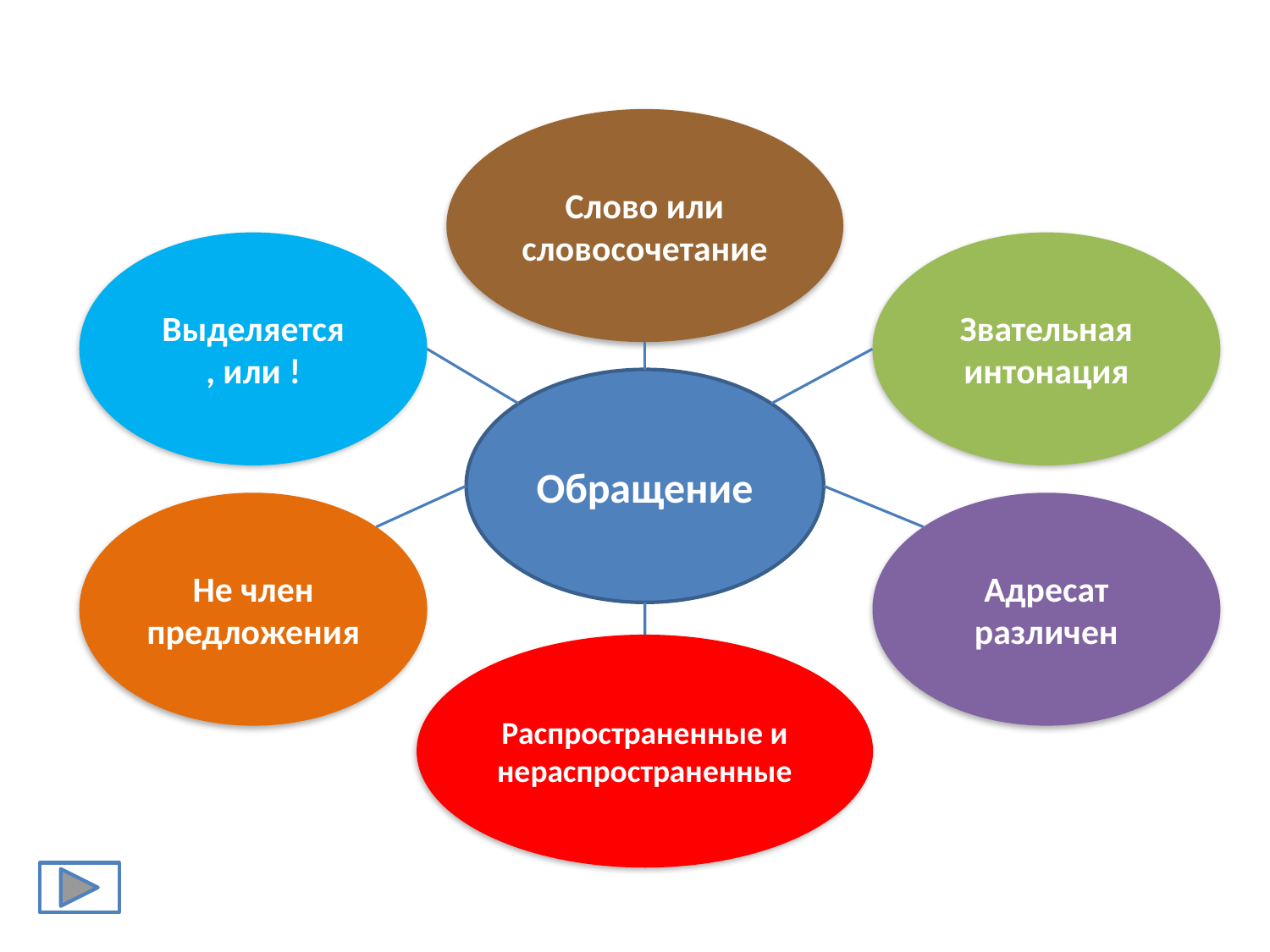

Слово или словосочетание
Выделяется
, или !
Звательная интонация
Обращение
Не член предложения
Адресат различен
Распространенные и нераспространенные